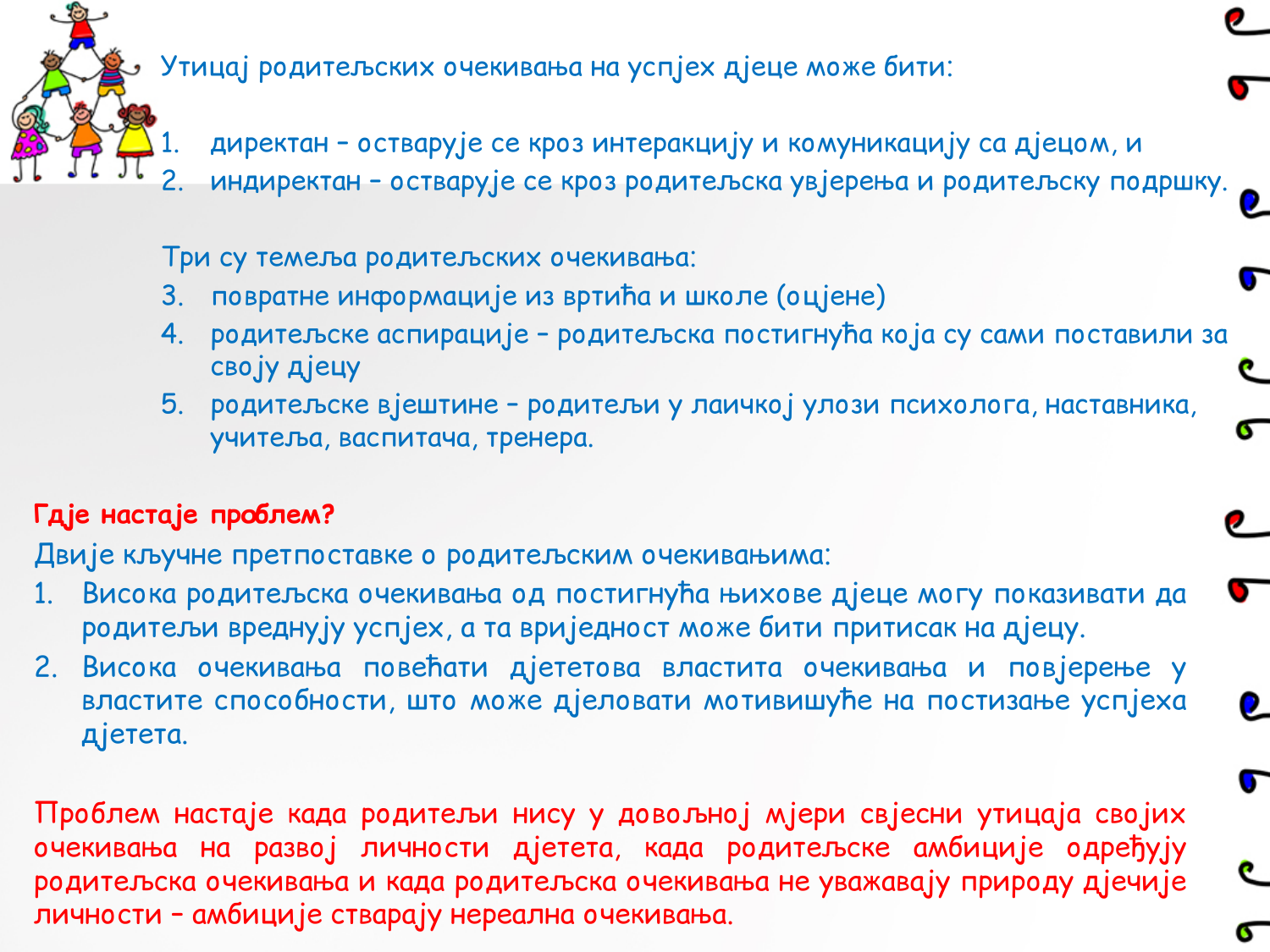

Утицај родитељских очекивања на успјех дјеце може бити:

директан – остварује се кроз интеракцију и комуникацију са дјецом, и
индиректан – остварује се кроз родитељска увјерења и родитељску подршку.

Три су темеља родитељских очекивања:
повратне информације из вртића и школе (оцјене)
родитељске аспирације – родитељска постигнућа која су сами поставили за своју дјецу
родитељске вјештине – родитељи у лаичкој улози психолога, наставника, учитеља, васпитача, тренера.

# Гдје настаје проблем?
Двије кључне претпоставке о родитељским очекивањима:
Висока родитељска очекивања од постигнућа њихове дјеце могу показивати да родитељи вреднују успјех, а та вриједност може бити притисак на дјецу.
Висока очекивања повећати дјететова властита очекивања и повјерење у властите способности, што може дјеловати мотивишуће на постизање успјеха дјетета.

Проблем настаје када родитељи нису у довољној мјери свјесни утицаја својих очекивања на развој личности дјетета, када родитељске амбиције одређују родитељска очекивања и када родитељска очекивања не уважавају природу дјечије личности – амбиције стварају нереална очекивања.